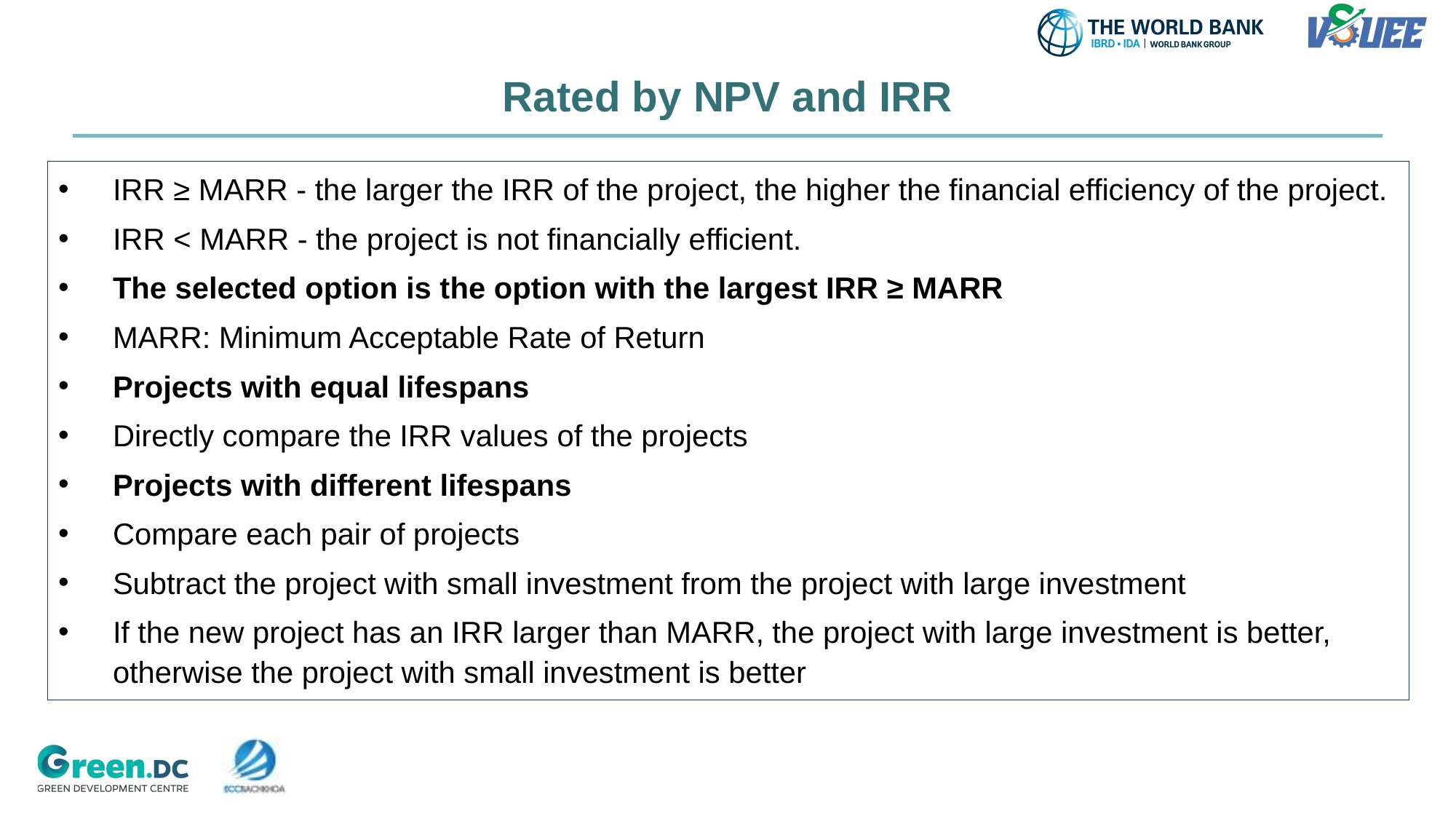

# Rated by NPV and IRR
IRR ≥ MARR - the larger the IRR of the project, the higher the financial efficiency of the project.
IRR < MARR - the project is not financially efficient.
The selected option is the option with the largest IRR ≥ MARR
MARR: Minimum Acceptable Rate of Return
Projects with equal lifespans
Directly compare the IRR values ​​of the projects
Projects with different lifespans
Compare each pair of projects
Subtract the project with small investment from the project with large investment
If the new project has an IRR larger than MARR, the project with large investment is better, otherwise the project with small investment is better